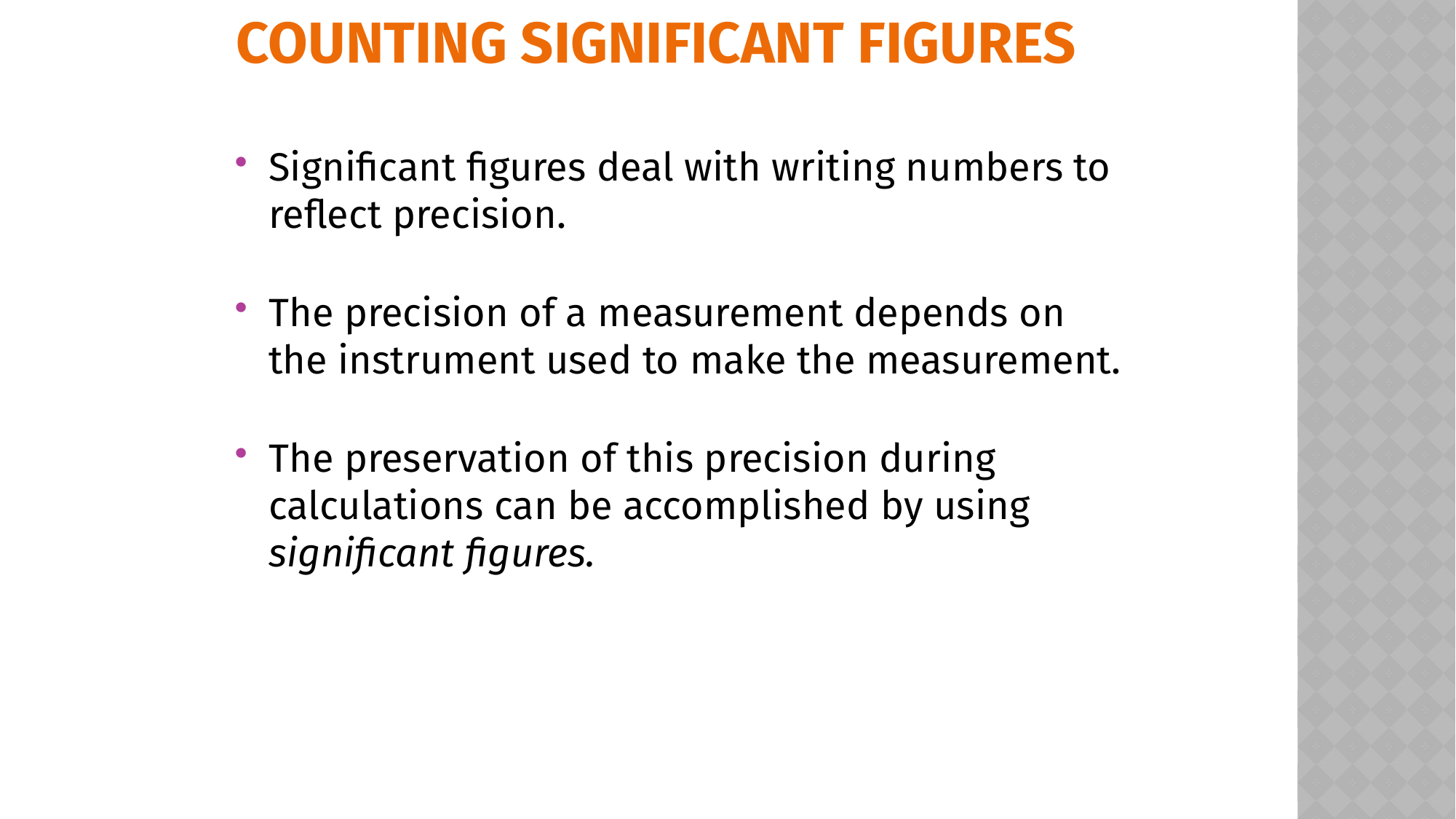

# Counting Significant Figures
Significant figures deal with writing numbers to reflect precision.

The precision of a measurement depends on 	the instrument used to make the measurement.

The preservation of this precision during calculations can be accomplished by using significant figures.